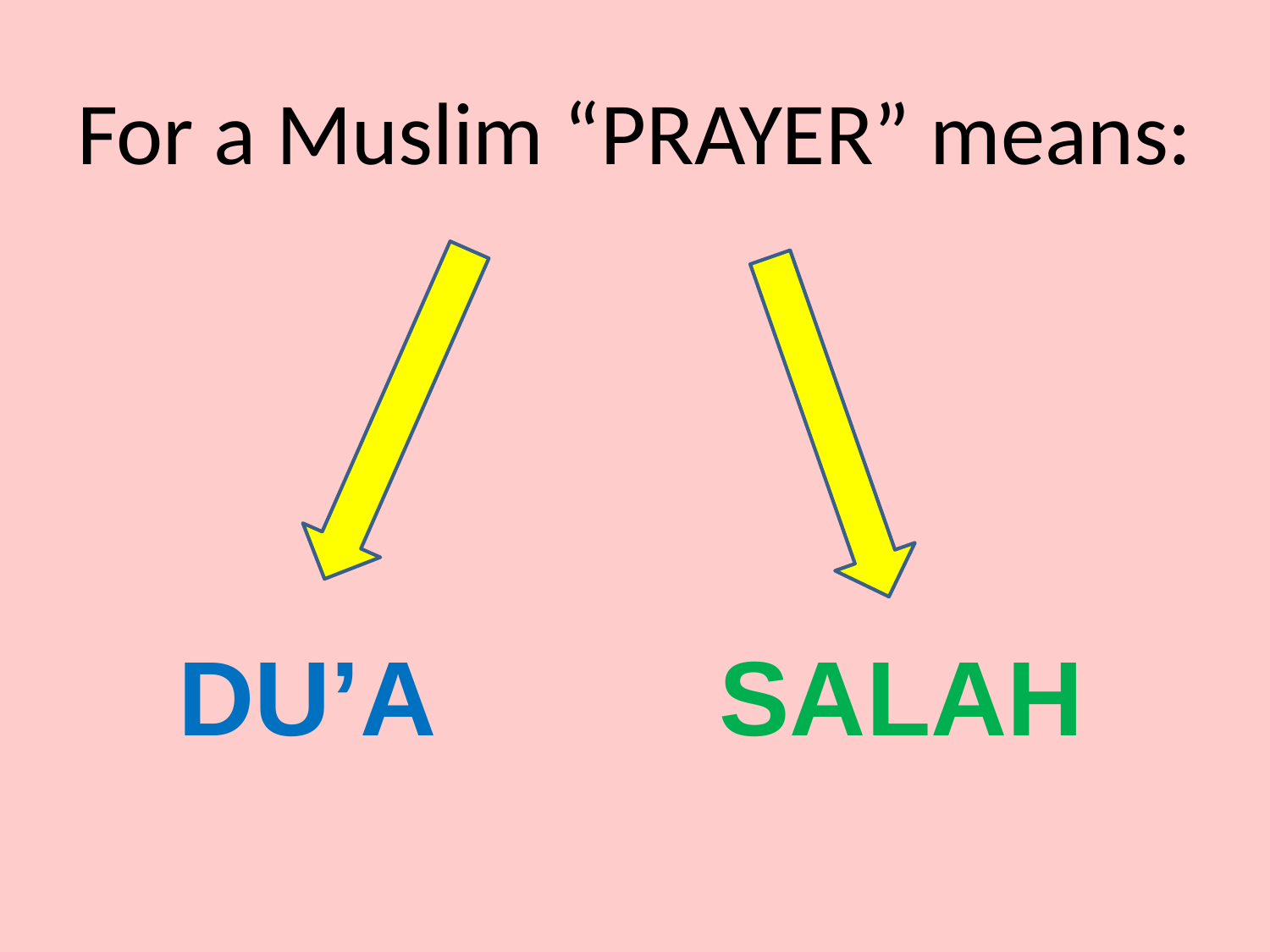

# For a Muslim “PRAYER” means:

DU’A
SALAH